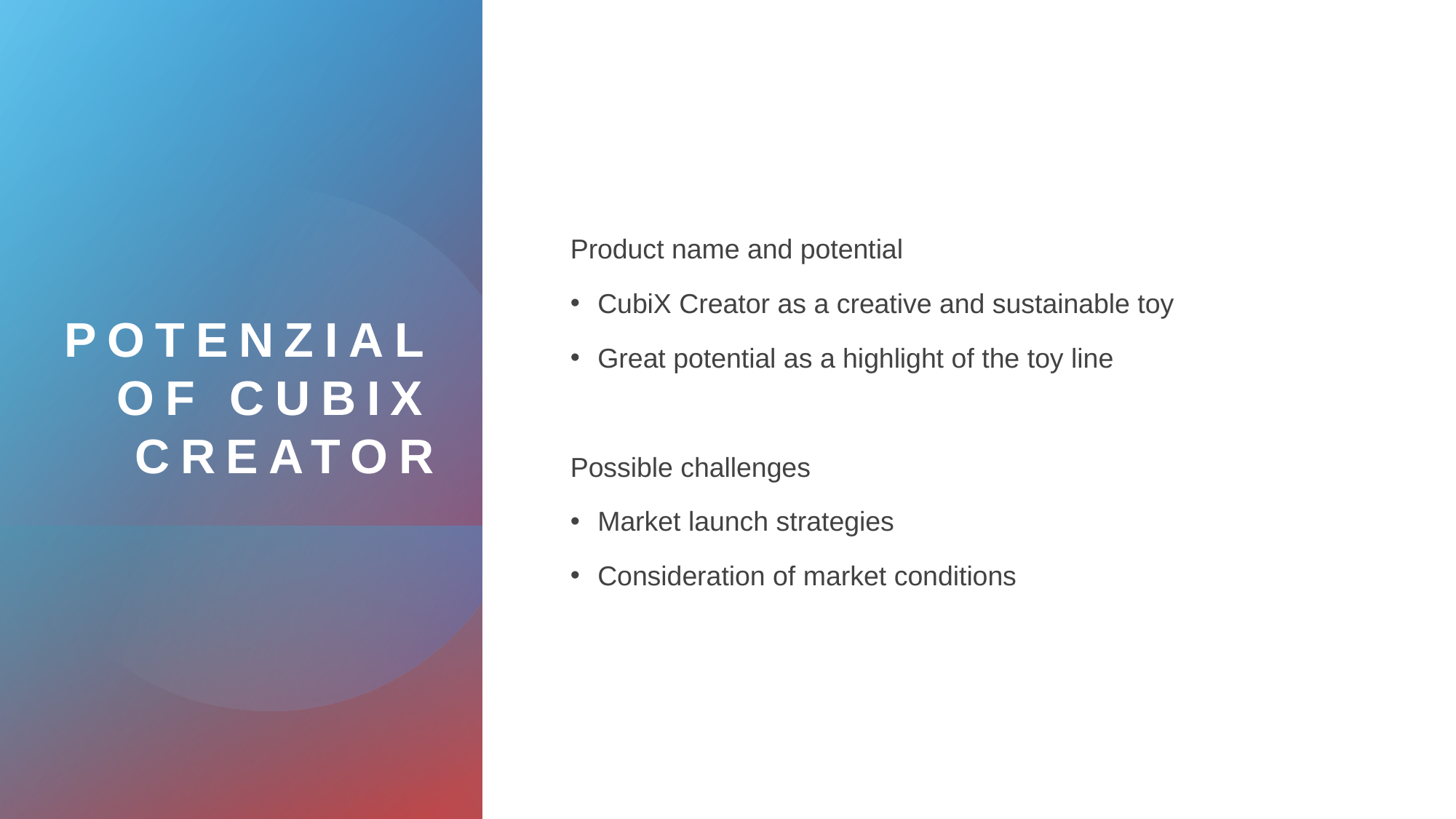

# Potenzial of CubiX Creator

Product name and potential
CubiX Creator as a creative and sustainable toy
Great potential as a highlight of the toy line

Possible challenges
Market launch strategies
Consideration of market conditions